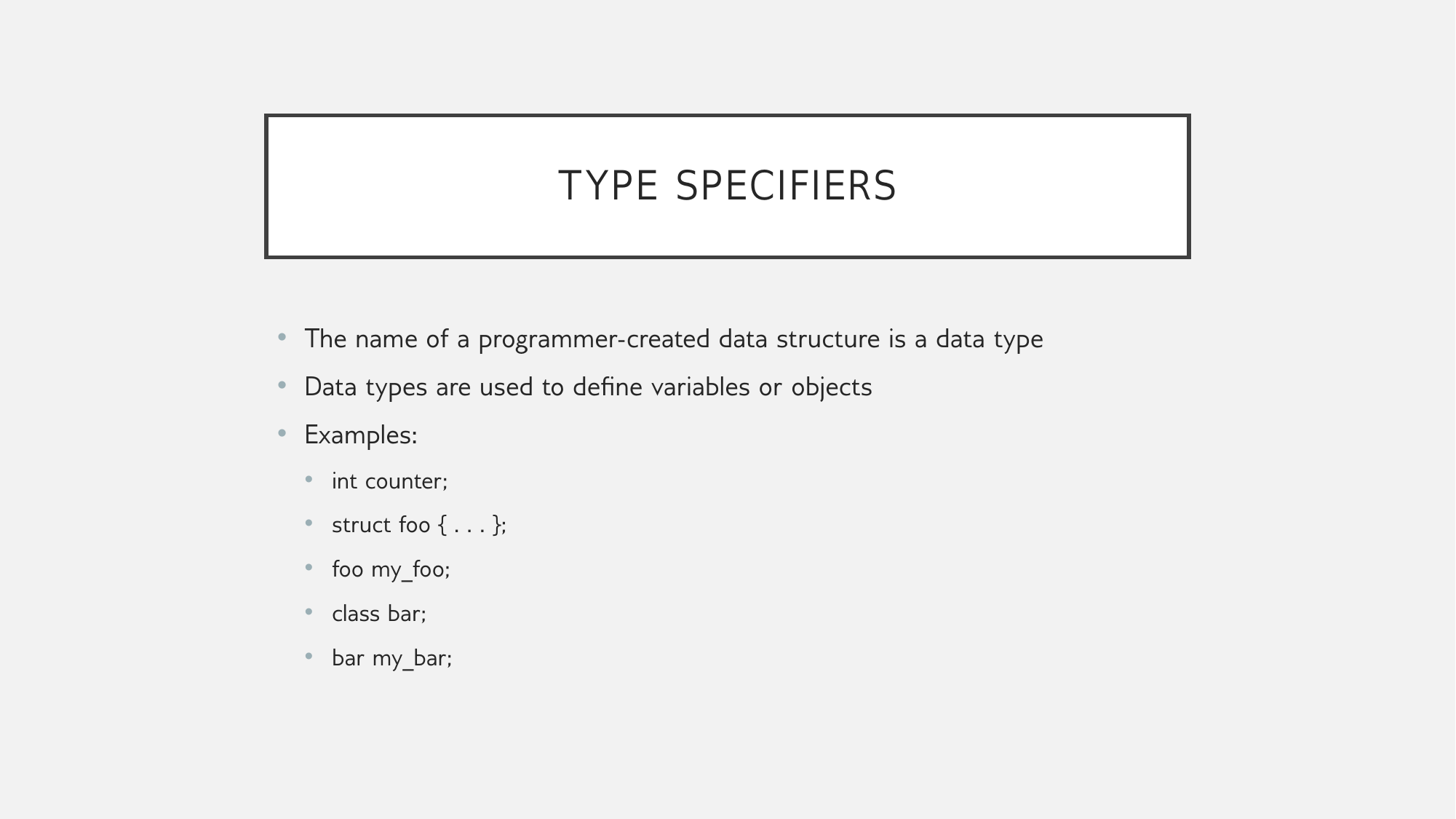

# Type Specifiers
The name of a programmer-created data structure is a data type
Data types are used to define variables or objects
Examples:
int counter;
struct foo { . . . };
foo my_foo;
class bar;
bar my_bar;